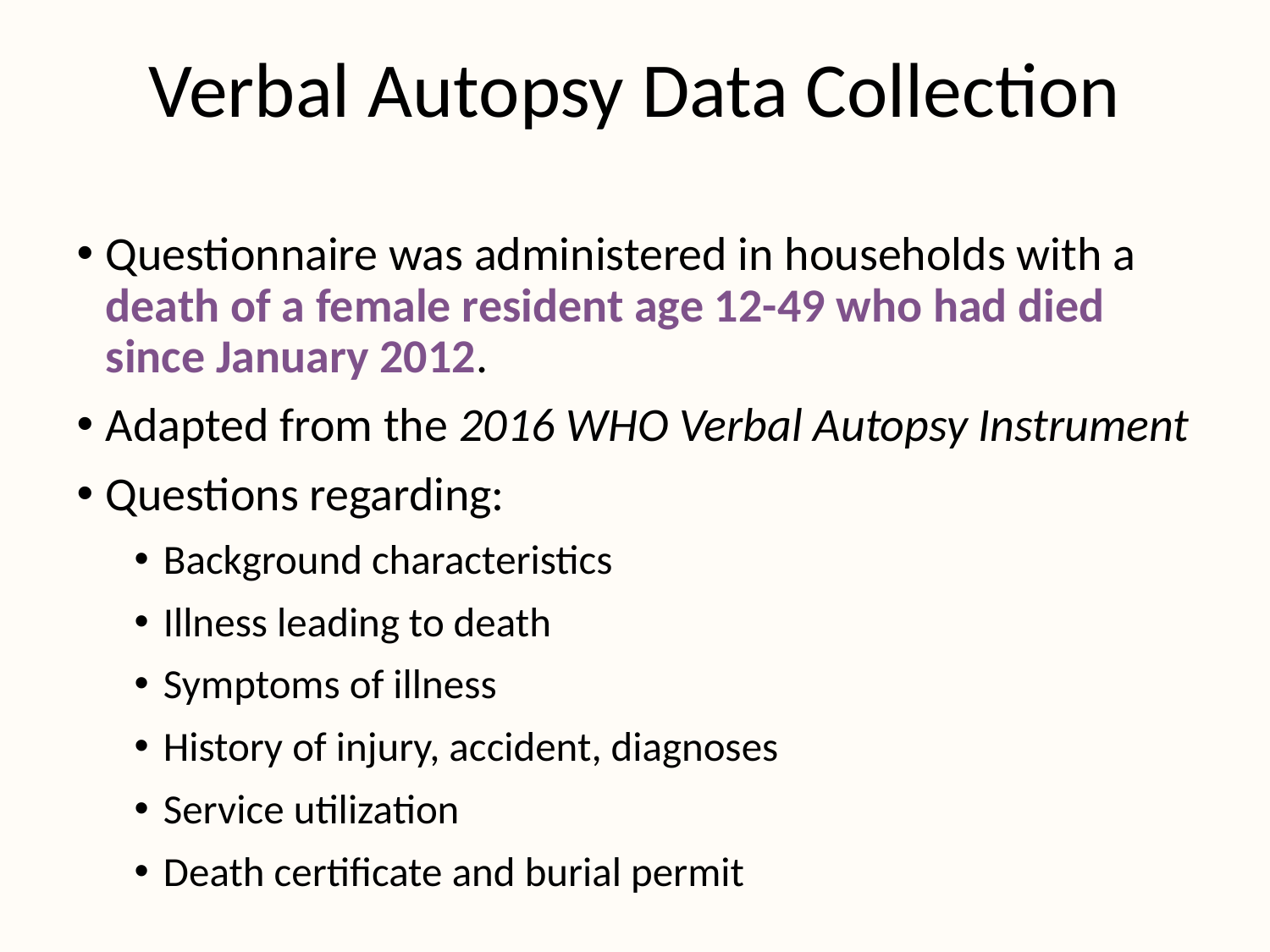

# Verbal Autopsy Data Collection
Questionnaire was administered in households with a death of a female resident age 12-49 who had died since January 2012.
Adapted from the 2016 WHO Verbal Autopsy Instrument
Questions regarding:
Background characteristics
Illness leading to death
Symptoms of illness
History of injury, accident, diagnoses
Service utilization
Death certificate and burial permit